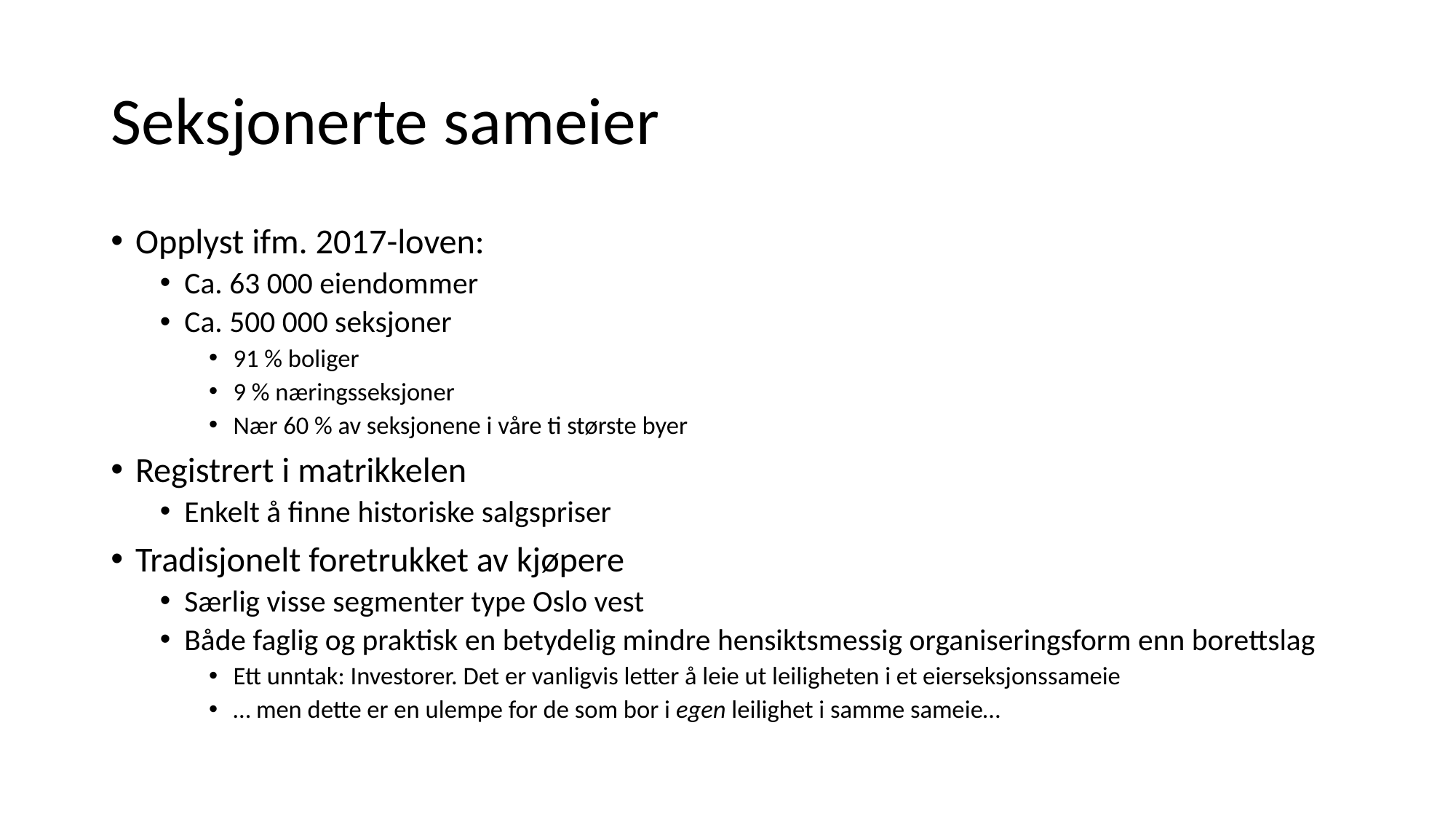

# Seksjonerte sameier
Opplyst ifm. 2017-loven:
Ca. 63 000 eiendommer
Ca. 500 000 seksjoner
91 % boliger
9 % næringsseksjoner
Nær 60 % av seksjonene i våre ti største byer
Registrert i matrikkelen
Enkelt å finne historiske salgspriser
Tradisjonelt foretrukket av kjøpere
Særlig visse segmenter type Oslo vest
Både faglig og praktisk en betydelig mindre hensiktsmessig organiseringsform enn borettslag
Ett unntak: Investorer. Det er vanligvis letter å leie ut leiligheten i et eierseksjonssameie
… men dette er en ulempe for de som bor i egen leilighet i samme sameie…